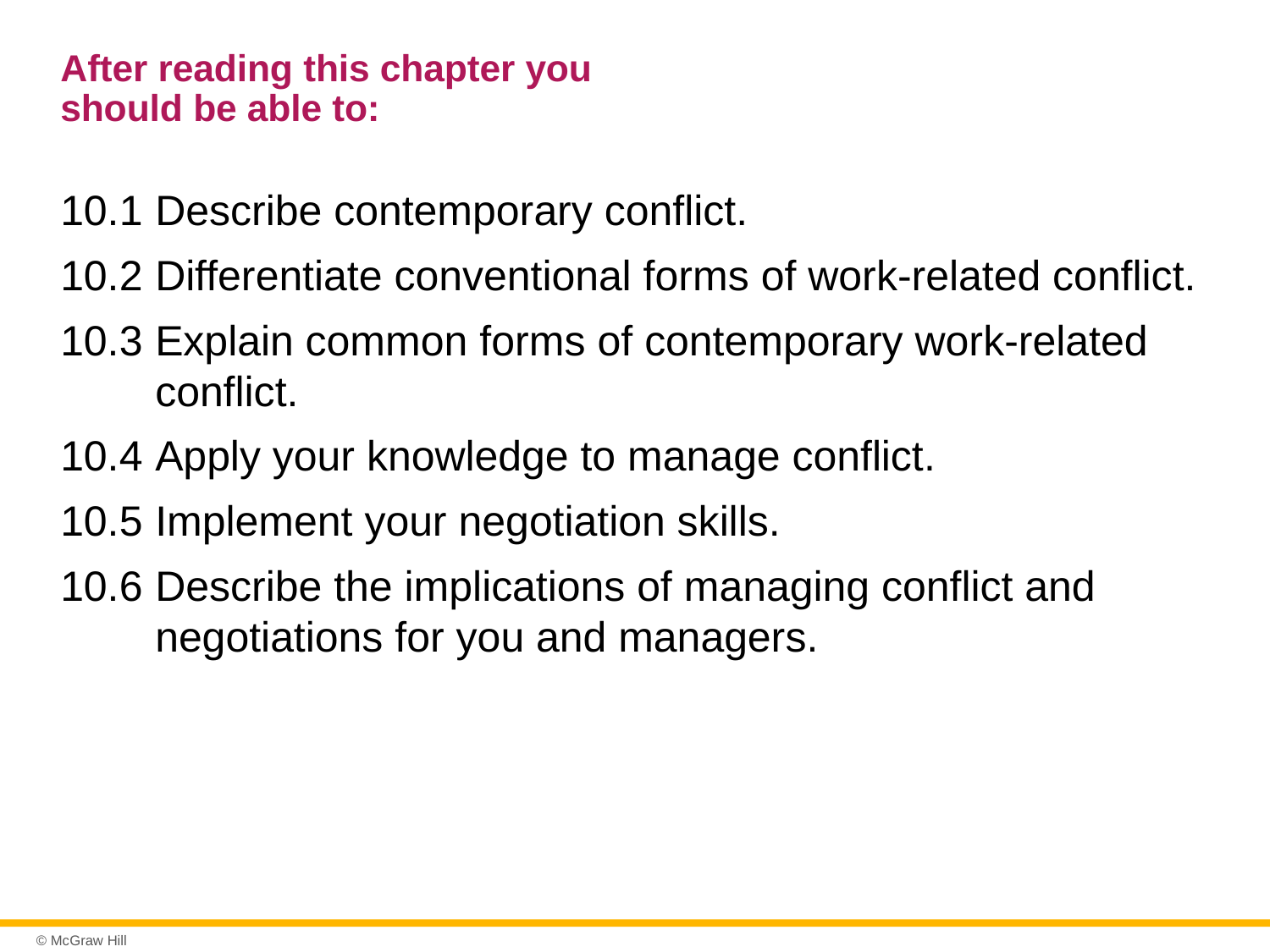

# After reading this chapter you should be able to:
10.1	Describe contemporary conflict.
10.2	Differentiate conventional forms of work-related conflict.
10.3	Explain common forms of contemporary work-related conflict.
10.4	Apply your knowledge to manage conflict.
10.5	Implement your negotiation skills.
10.6	Describe the implications of managing conflict and negotiations for you and managers.